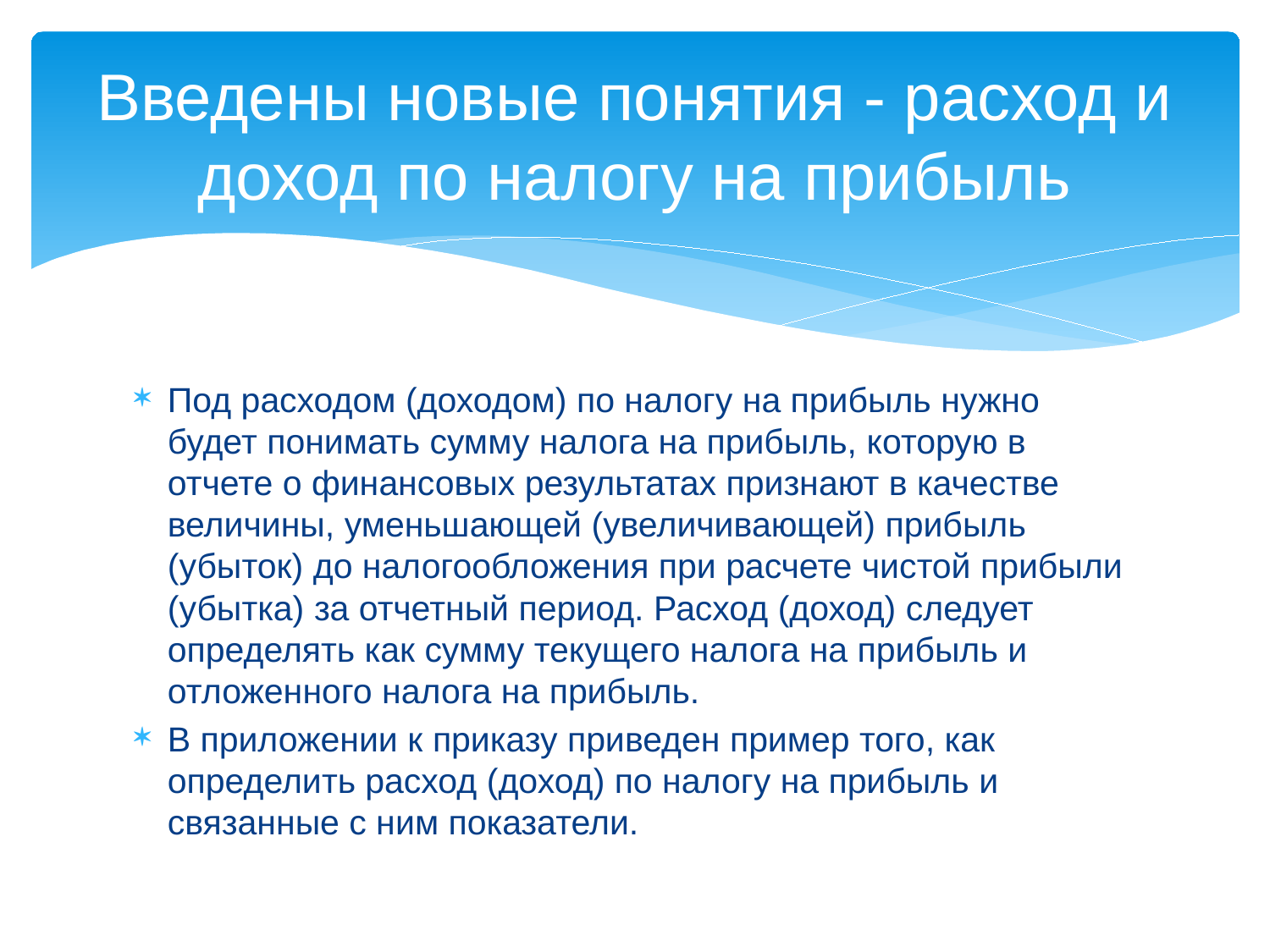

# Введены новые понятия - расход и доход по налогу на прибыль
Под расходом (доходом) по налогу на прибыль нужно будет понимать сумму налога на прибыль, которую в отчете о финансовых результатах признают в качестве величины, уменьшающей (увеличивающей) прибыль (убыток) до налогообложения при расчете чистой прибыли (убытка) за отчетный период. Расход (доход) следует определять как сумму текущего налога на прибыль и отложенного налога на прибыль.
В приложении к приказу приведен пример того, как определить расход (доход) по налогу на прибыль и связанные с ним показатели.